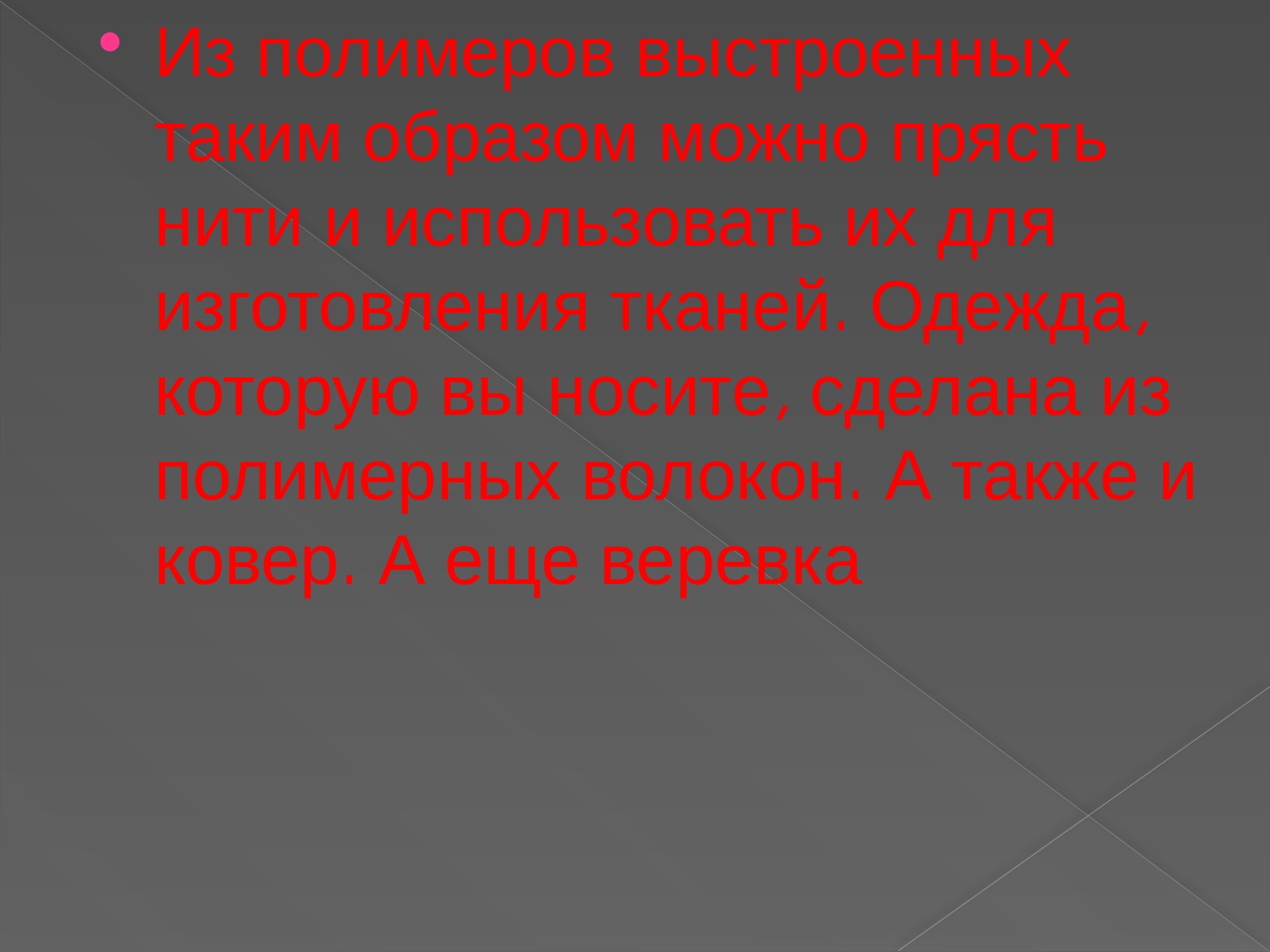

Из полимеров выстроенных таким образом можно прясть нити и использовать их для изготовления тканей. Одежда, которую вы носите, сделана из полимерных волокон. А также и ковер. А еще веревка